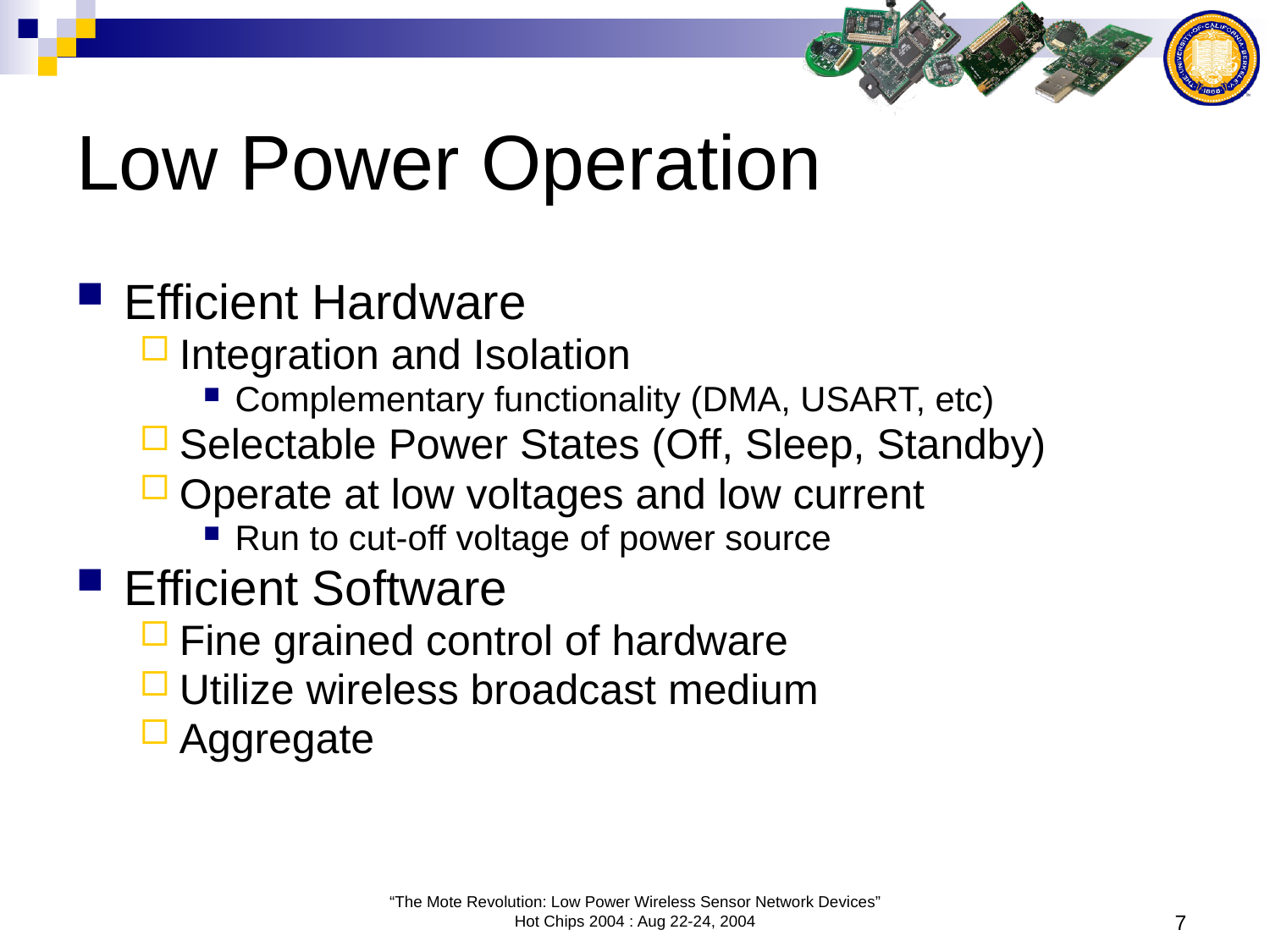

# Low Power Operation
Efficient Hardware
Integration and Isolation
Complementary functionality (DMA, USART, etc)
Selectable Power States (Off, Sleep, Standby)
Operate at low voltages and low current
Run to cut-off voltage of power source
Efficient Software
Fine grained control of hardware
Utilize wireless broadcast medium
Aggregate

“The Mote Revolution: Low Power Wireless Sensor Network Devices”
Hot Chips 2004 : Aug 22-24, 2004